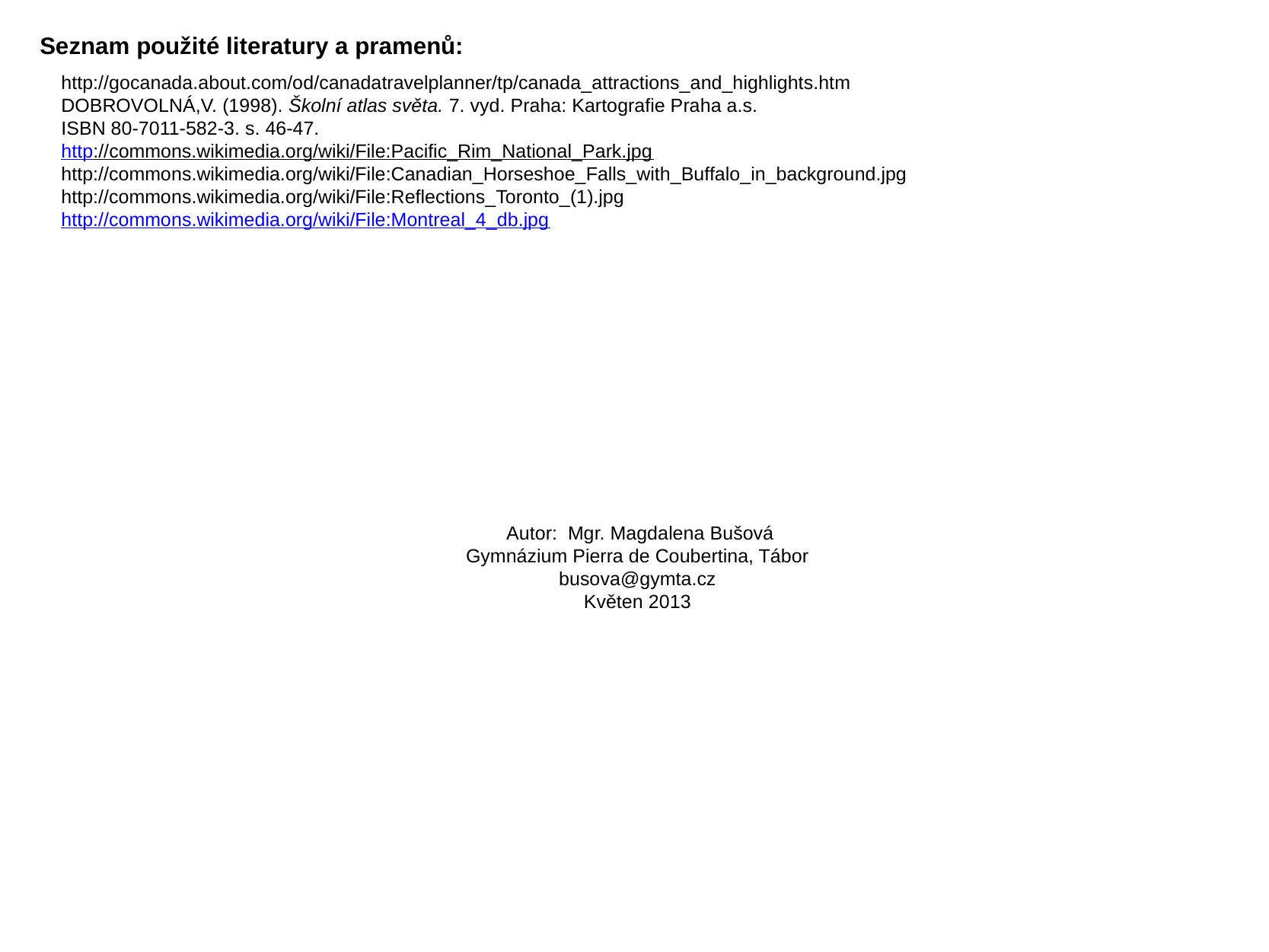

Seznam použité literatury a pramenů:
http://gocanada.about.com/od/canadatravelplanner/tp/canada_attractions_and_highlights.htm
DOBROVOLNÁ,V. (1998). Školní atlas světa. 7. vyd. Praha: Kartografie Praha a.s.
ISBN 80-7011-582-3. s. 46-47.
http://commons.wikimedia.org/wiki/File:Pacific_Rim_National_Park.jpg
http://commons.wikimedia.org/wiki/File:Canadian_Horseshoe_Falls_with_Buffalo_in_background.jpg
http://commons.wikimedia.org/wiki/File:Reflections_Toronto_(1).jpg
http://commons.wikimedia.org/wiki/File:Montreal_4_db.jpg

 Autor:  Mgr. Magdalena Bušová
Gymnázium Pierra de Coubertina, Tábor
busova@gymta.cz
Květen 2013